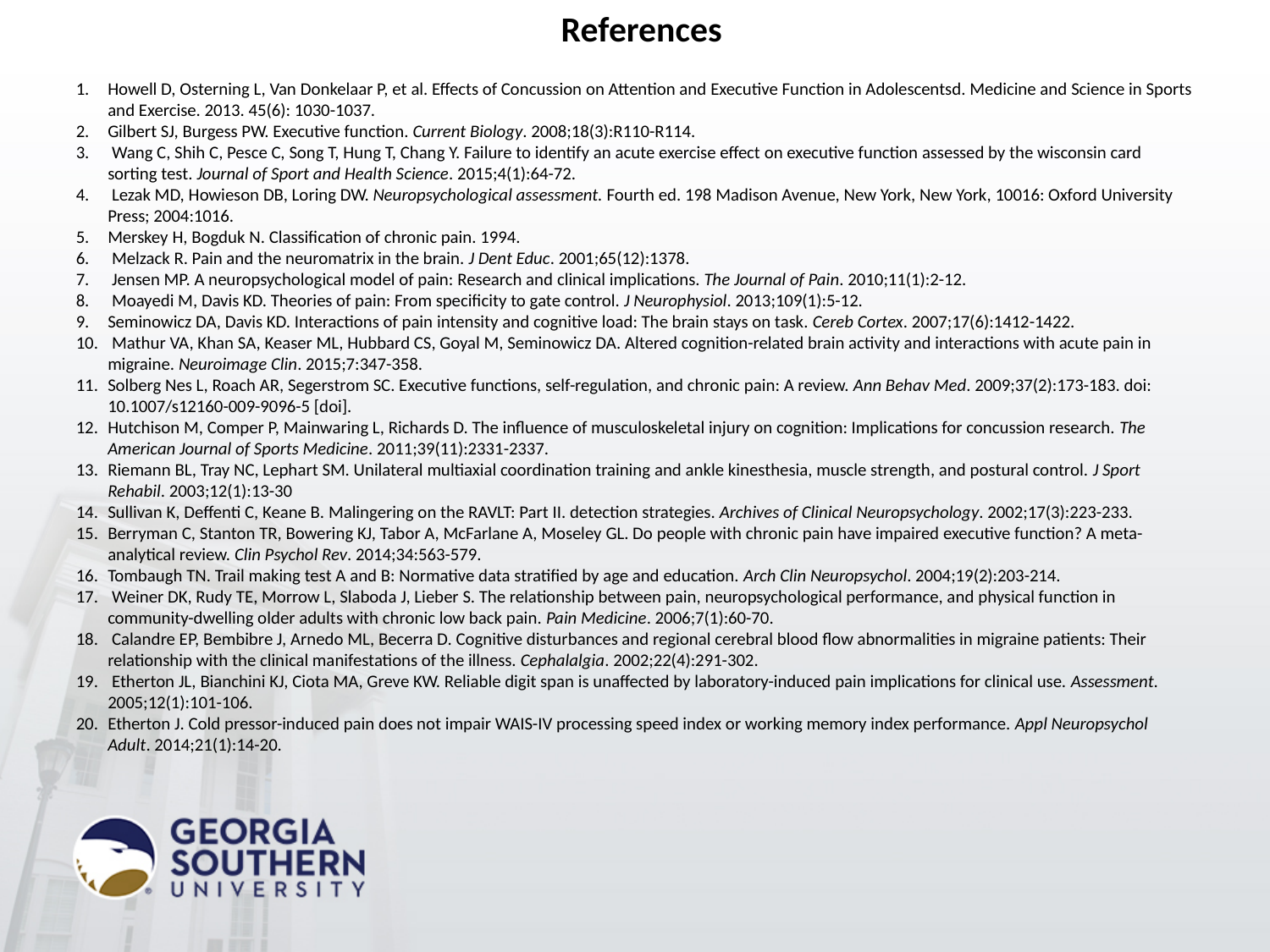

# References
Howell D, Osterning L, Van Donkelaar P, et al. Effects of Concussion on Attention and Executive Function in Adolescentsd. Medicine and Science in Sports and Exercise. 2013. 45(6): 1030-1037.
Gilbert SJ, Burgess PW. Executive function. Current Biology. 2008;18(3):R110-R114.
 Wang C, Shih C, Pesce C, Song T, Hung T, Chang Y. Failure to identify an acute exercise effect on executive function assessed by the wisconsin card sorting test. Journal of Sport and Health Science. 2015;4(1):64-72.
 Lezak MD, Howieson DB, Loring DW. Neuropsychological assessment. Fourth ed. 198 Madison Avenue, New York, New York, 10016: Oxford University Press; 2004:1016.
Merskey H, Bogduk N. Classification of chronic pain. 1994.
 Melzack R. Pain and the neuromatrix in the brain. J Dent Educ. 2001;65(12):1378.
 Jensen MP. A neuropsychological model of pain: Research and clinical implications. The Journal of Pain. 2010;11(1):2-12.
 Moayedi M, Davis KD. Theories of pain: From specificity to gate control. J Neurophysiol. 2013;109(1):5-12.
Seminowicz DA, Davis KD. Interactions of pain intensity and cognitive load: The brain stays on task. Cereb Cortex. 2007;17(6):1412-1422.
 Mathur VA, Khan SA, Keaser ML, Hubbard CS, Goyal M, Seminowicz DA. Altered cognition-related brain activity and interactions with acute pain in migraine. Neuroimage Clin. 2015;7:347-358.
Solberg Nes L, Roach AR, Segerstrom SC. Executive functions, self-regulation, and chronic pain: A review. Ann Behav Med. 2009;37(2):173-183. doi: 10.1007/s12160-009-9096-5 [doi].
Hutchison M, Comper P, Mainwaring L, Richards D. The influence of musculoskeletal injury on cognition: Implications for concussion research. The American Journal of Sports Medicine. 2011;39(11):2331-2337.
Riemann BL, Tray NC, Lephart SM. Unilateral multiaxial coordination training and ankle kinesthesia, muscle strength, and postural control. J Sport Rehabil. 2003;12(1):13-30
Sullivan K, Deffenti C, Keane B. Malingering on the RAVLT: Part II. detection strategies. Archives of Clinical Neuropsychology. 2002;17(3):223-233.
Berryman C, Stanton TR, Bowering KJ, Tabor A, McFarlane A, Moseley GL. Do people with chronic pain have impaired executive function? A meta-analytical review. Clin Psychol Rev. 2014;34:563-579.
Tombaugh TN. Trail making test A and B: Normative data stratified by age and education. Arch Clin Neuropsychol. 2004;19(2):203-214.
 Weiner DK, Rudy TE, Morrow L, Slaboda J, Lieber S. The relationship between pain, neuropsychological performance, and physical function in community-dwelling older adults with chronic low back pain. Pain Medicine. 2006;7(1):60-70.
 Calandre EP, Bembibre J, Arnedo ML, Becerra D. Cognitive disturbances and regional cerebral blood flow abnormalities in migraine patients: Their relationship with the clinical manifestations of the illness. Cephalalgia. 2002;22(4):291-302.
 Etherton JL, Bianchini KJ, Ciota MA, Greve KW. Reliable digit span is unaffected by laboratory-induced pain implications for clinical use. Assessment. 2005;12(1):101-106.
Etherton J. Cold pressor-induced pain does not impair WAIS-IV processing speed index or working memory index performance. Appl Neuropsychol Adult. 2014;21(1):14-20.